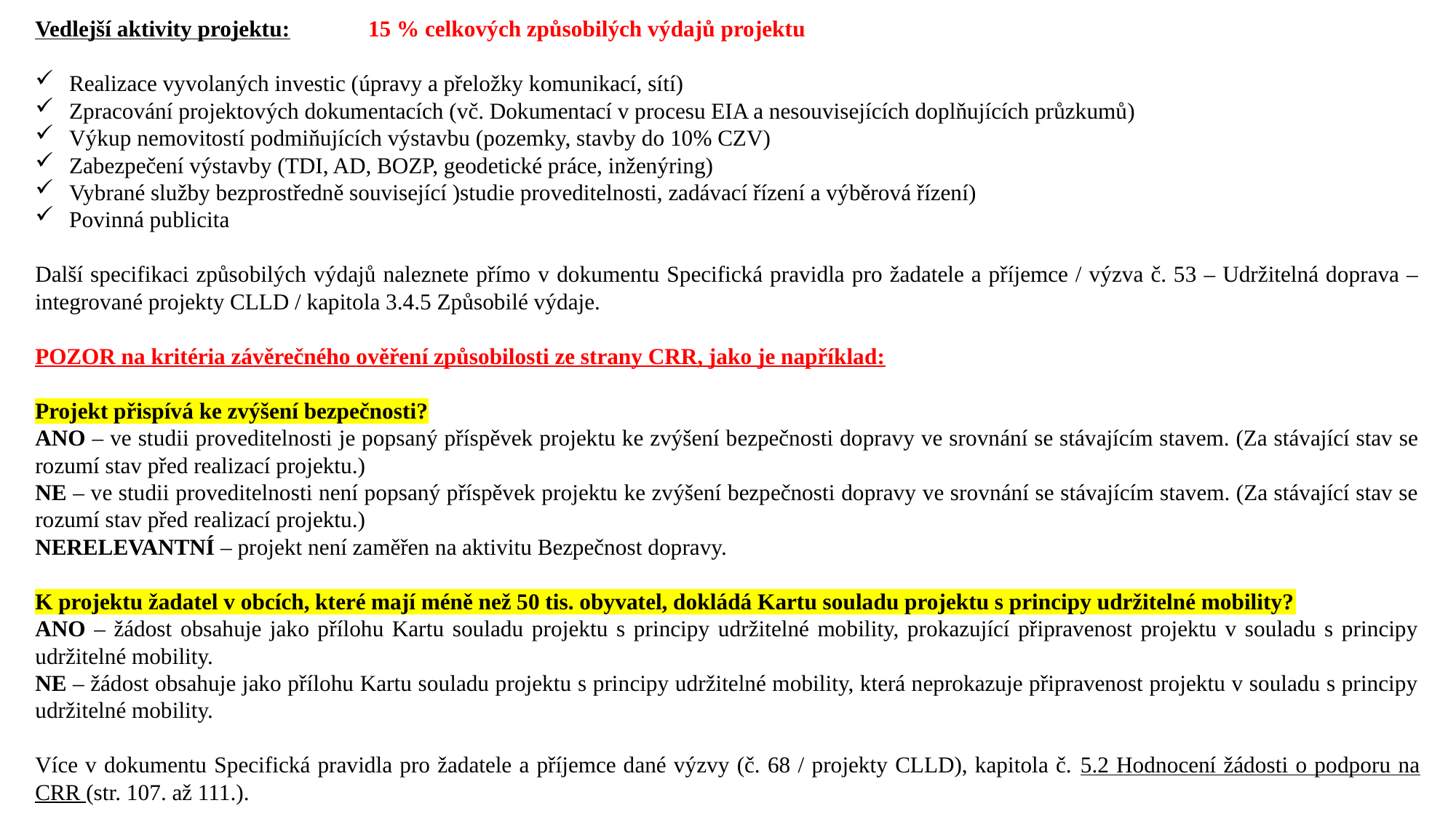

Vedlejší aktivity projektu:	 15 % celkových způsobilých výdajů projektu

Realizace vyvolaných investic (úpravy a přeložky komunikací, sítí)
Zpracování projektových dokumentacích (vč. Dokumentací v procesu EIA a nesouvisejících doplňujících průzkumů)
Výkup nemovitostí podmiňujících výstavbu (pozemky, stavby do 10% CZV)
Zabezpečení výstavby (TDI, AD, BOZP, geodetické práce, inženýring)
Vybrané služby bezprostředně související )studie proveditelnosti, zadávací řízení a výběrová řízení)
Povinná publicita

Další specifikaci způsobilých výdajů naleznete přímo v dokumentu Specifická pravidla pro žadatele a příjemce / výzva č. 53 – Udržitelná doprava – integrované projekty CLLD / kapitola 3.4.5 Způsobilé výdaje.

POZOR na kritéria závěrečného ověření způsobilosti ze strany CRR, jako je například:

Projekt přispívá ke zvýšení bezpečnosti?
ANO – ve studii proveditelnosti je popsaný příspěvek projektu ke zvýšení bezpečnosti dopravy ve srovnání se stávajícím stavem. (Za stávající stav se rozumí stav před realizací projektu.)
NE – ve studii proveditelnosti není popsaný příspěvek projektu ke zvýšení bezpečnosti dopravy ve srovnání se stávajícím stavem. (Za stávající stav se rozumí stav před realizací projektu.)
NERELEVANTNÍ – projekt není zaměřen na aktivitu Bezpečnost dopravy.

K projektu žadatel v obcích, které mají méně než 50 tis. obyvatel, dokládá Kartu souladu projektu s principy udržitelné mobility?
ANO – žádost obsahuje jako přílohu Kartu souladu projektu s principy udržitelné mobility, prokazující připravenost projektu v souladu s principy udržitelné mobility.
NE – žádost obsahuje jako přílohu Kartu souladu projektu s principy udržitelné mobility, která neprokazuje připravenost projektu v souladu s principy udržitelné mobility.

Více v dokumentu Specifická pravidla pro žadatele a příjemce dané výzvy (č. 68 / projekty CLLD), kapitola č. 5.2 Hodnocení žádosti o podporu na CRR (str. 107. až 111.).